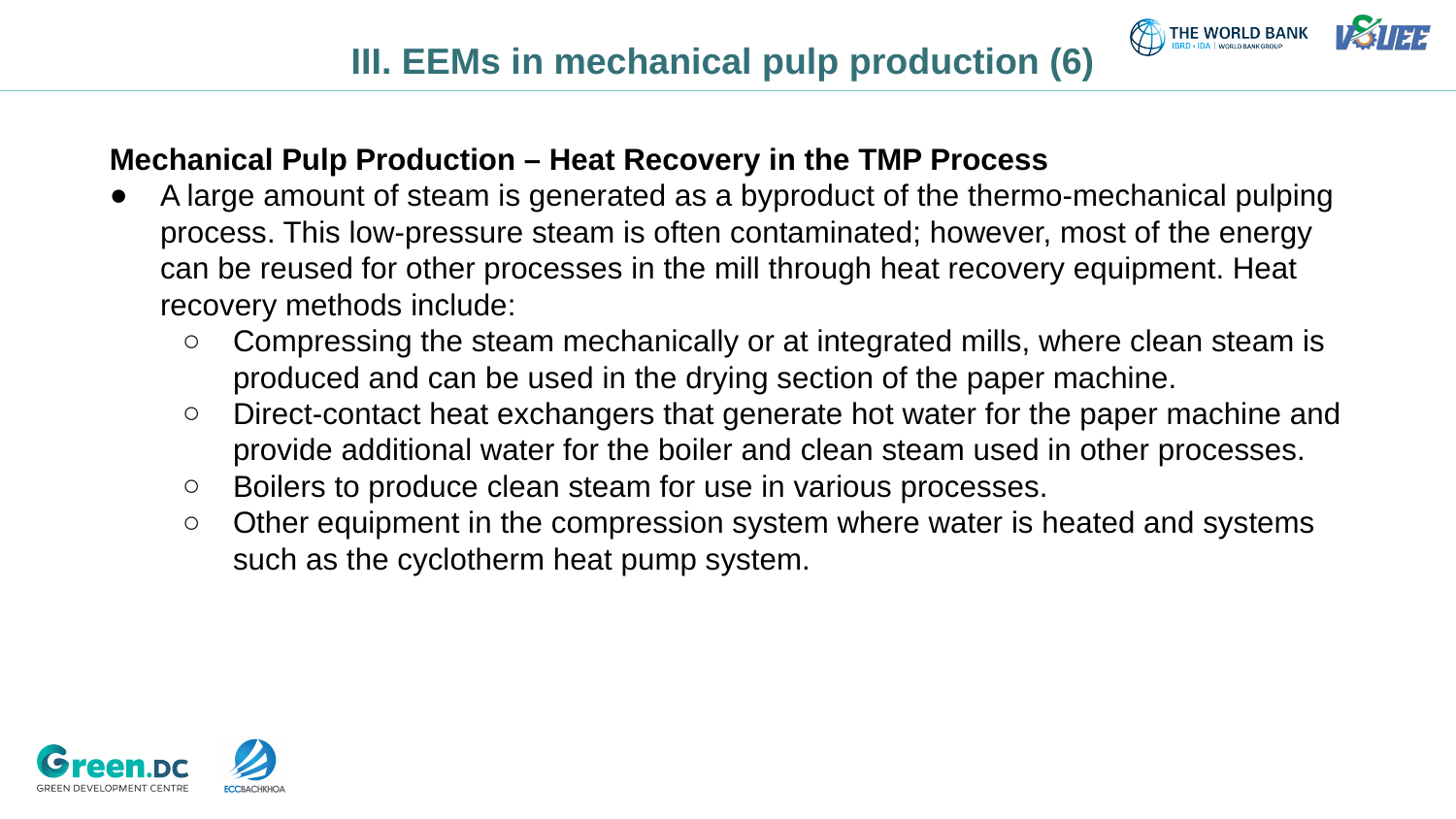

# III. EEMs in mechanical pulp production (6)
Mechanical Pulp Production – Heat Recovery in the TMP Process
A large amount of steam is generated as a byproduct of the thermo-mechanical pulping process. This low-pressure steam is often contaminated; however, most of the energy can be reused for other processes in the mill through heat recovery equipment. Heat recovery methods include:
Compressing the steam mechanically or at integrated mills, where clean steam is produced and can be used in the drying section of the paper machine.
Direct-contact heat exchangers that generate hot water for the paper machine and provide additional water for the boiler and clean steam used in other processes.
Boilers to produce clean steam for use in various processes.
Other equipment in the compression system where water is heated and systems such as the cyclotherm heat pump system.